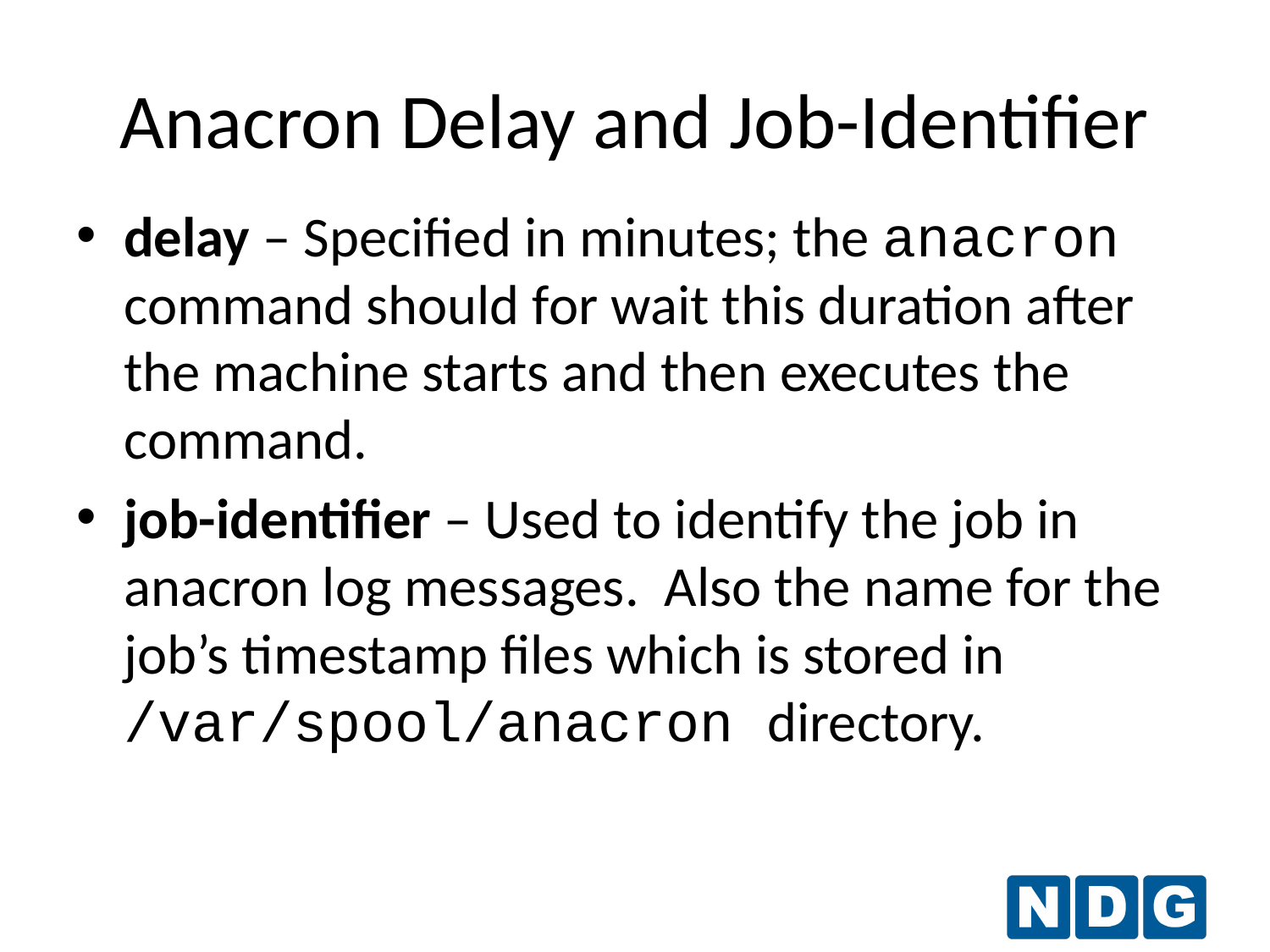

Anacron Delay and Job-Identifier
delay – Specified in minutes; the anacron command should for wait this duration after the machine starts and then executes the command.
job-identifier – Used to identify the job in anacron log messages.  Also the name for the job’s timestamp files which is stored in /var/spool/anacron directory.